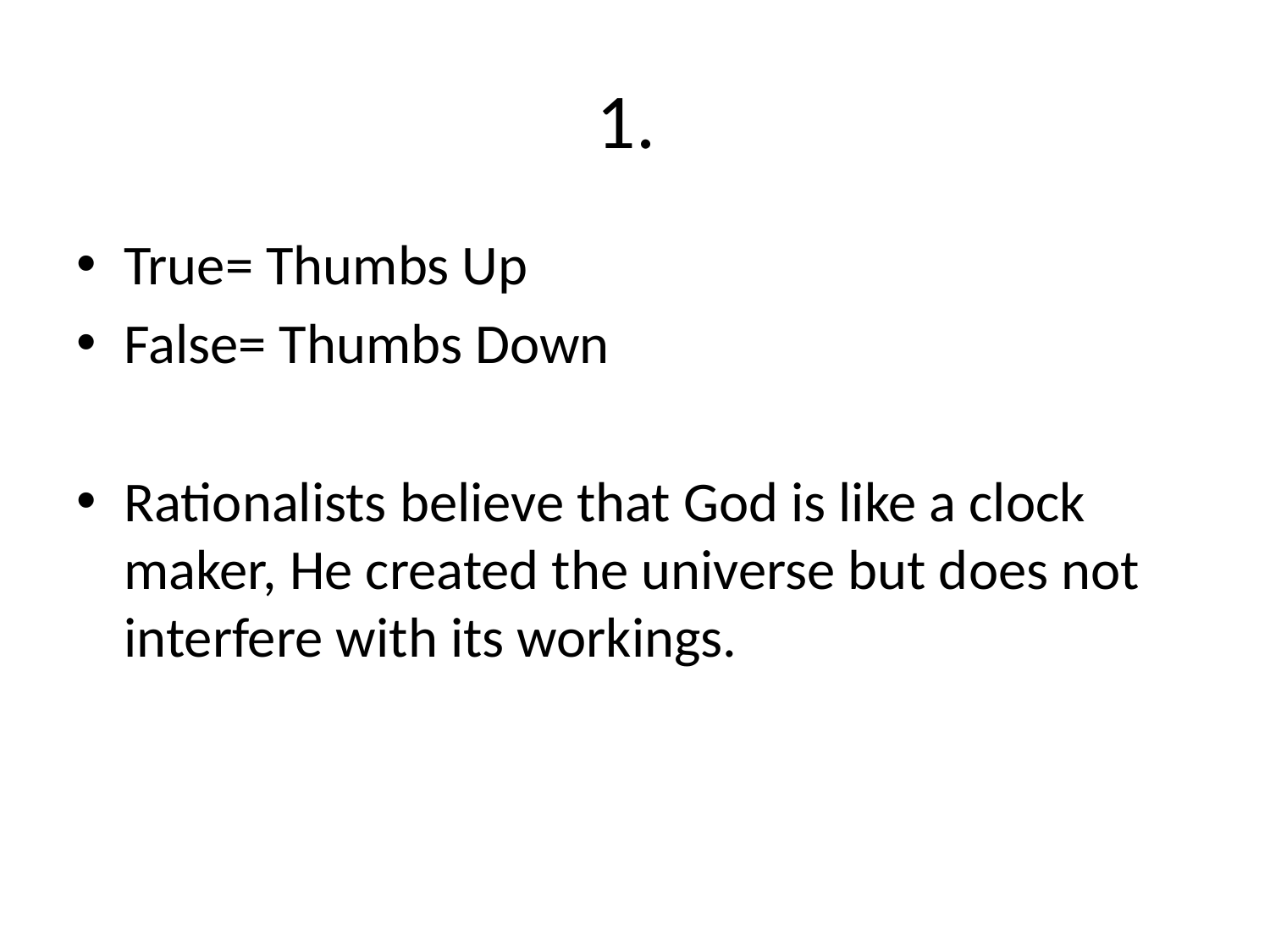

# 1.
True= Thumbs Up
False= Thumbs Down

Rationalists believe that God is like a clock maker, He created the universe but does not interfere with its workings.